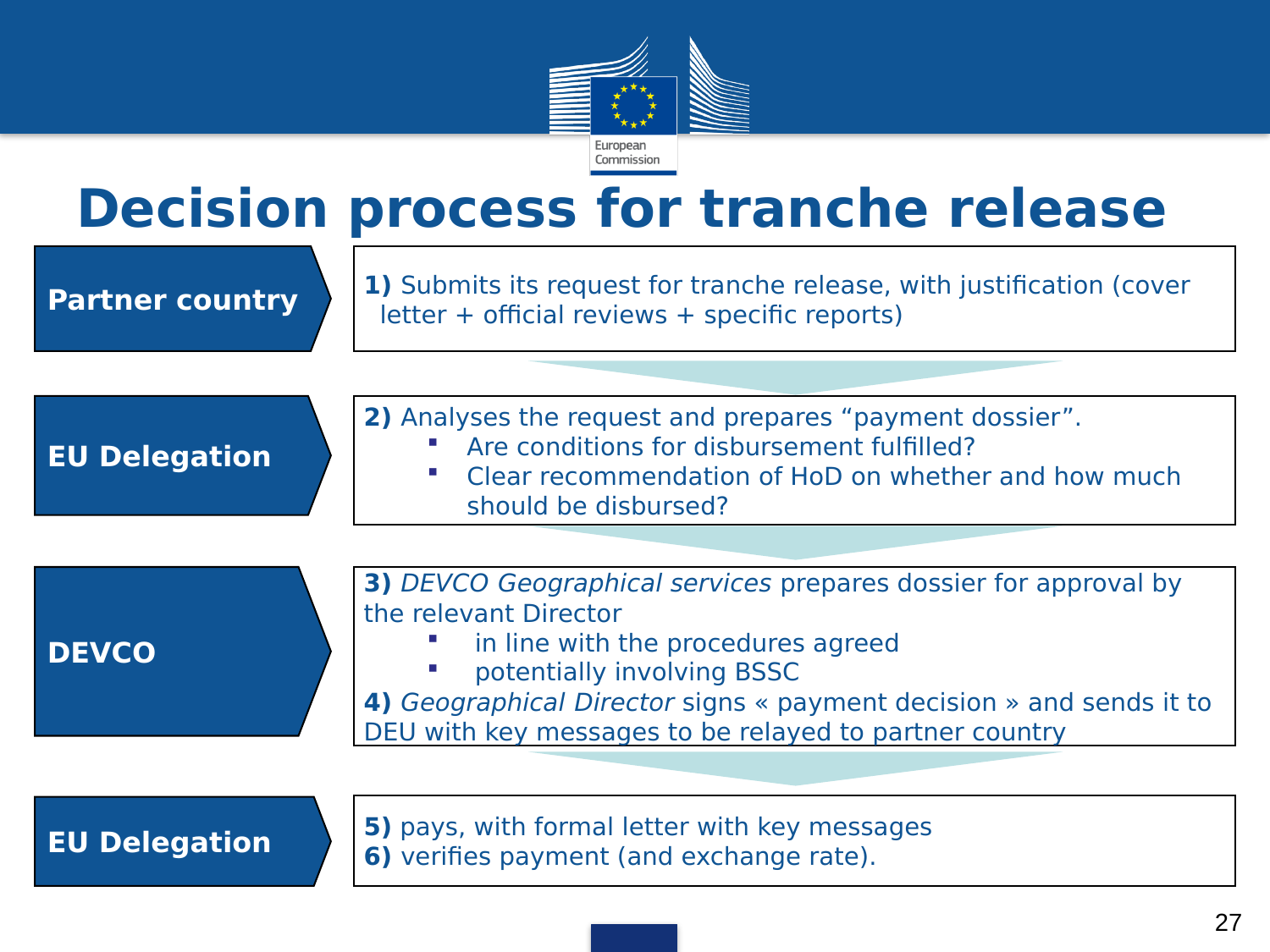

Running Head 12-Point Plain, Title Case
# Decision process for tranche release
Partner country
1) Submits its request for tranche release, with justification (cover letter + official reviews + specific reports)

EU Delegation
2) Analyses the request and prepares “payment dossier”.
Are conditions for disbursement fulfilled?
Clear recommendation of HoD on whether and how much should be disbursed?

DEVCO
3) DEVCO Geographical services prepares dossier for approval by the relevant Director
 in line with the procedures agreed
 potentially involving BSSC
4) Geographical Director signs « payment decision » and sends it to DEU with key messages to be relayed to partner country

5) pays, with formal letter with key messages
6) verifies payment (and exchange rate).
EU Delegation
27